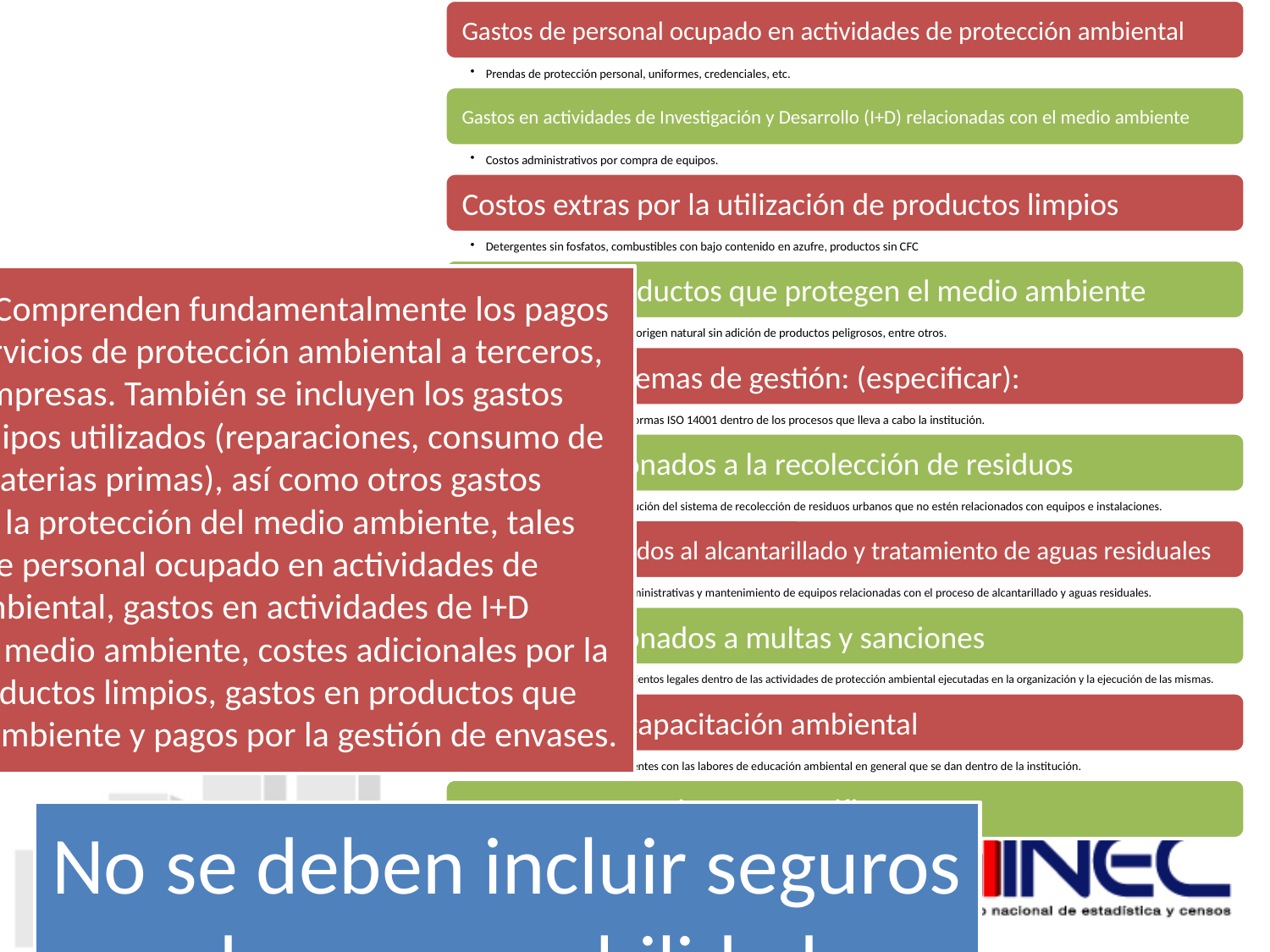

Gastos de personal ocupado en actividades de protección ambiental
Gastos en actividades de Investigación y Desarrollo (I+D) relacionadas con el medio ambiente
Costos extras por la utilización de productos limpios
Gastos en productos que protegen el medio ambiente
Gastos relacionados a la recolección de residuos
Gastos relacionados al alcantarillado y tratamiento de aguas residuales
Gastos relacionados a multas y sanciones
Otros gastos corrientes Especificar:
Prendas de protección personal, uniformes, credenciales, etc.
Detergentes sin fosfatos, combustibles con bajo contenido en azufre, productos sin CFC
Costos administrativos por compra de equipos.
productos biodegradables, de origen natural sin adición de productos peligrosos, entre otros.
como la implementación de normas ISO 14001 dentro de los procesos que lleva a cabo la institución.
relacionados con los de la ejecución del sistema de recolección de residuos urbanos que no estén relacionados con equipos e instalaciones.
los referentes a las labores  administrativas y mantenimiento de equipos relacionadas con el proceso de alcantarillado y aguas residuales.
referentes a posibles incumplimientos legales dentro de las actividades de protección ambiental ejecutadas en la organización y la ejecución de las mismas.
referidos a los gastos concernientes con las labores de educación ambiental en general que se dan dentro de la institución.
referente a otros no especificados en los ítems anteriores.